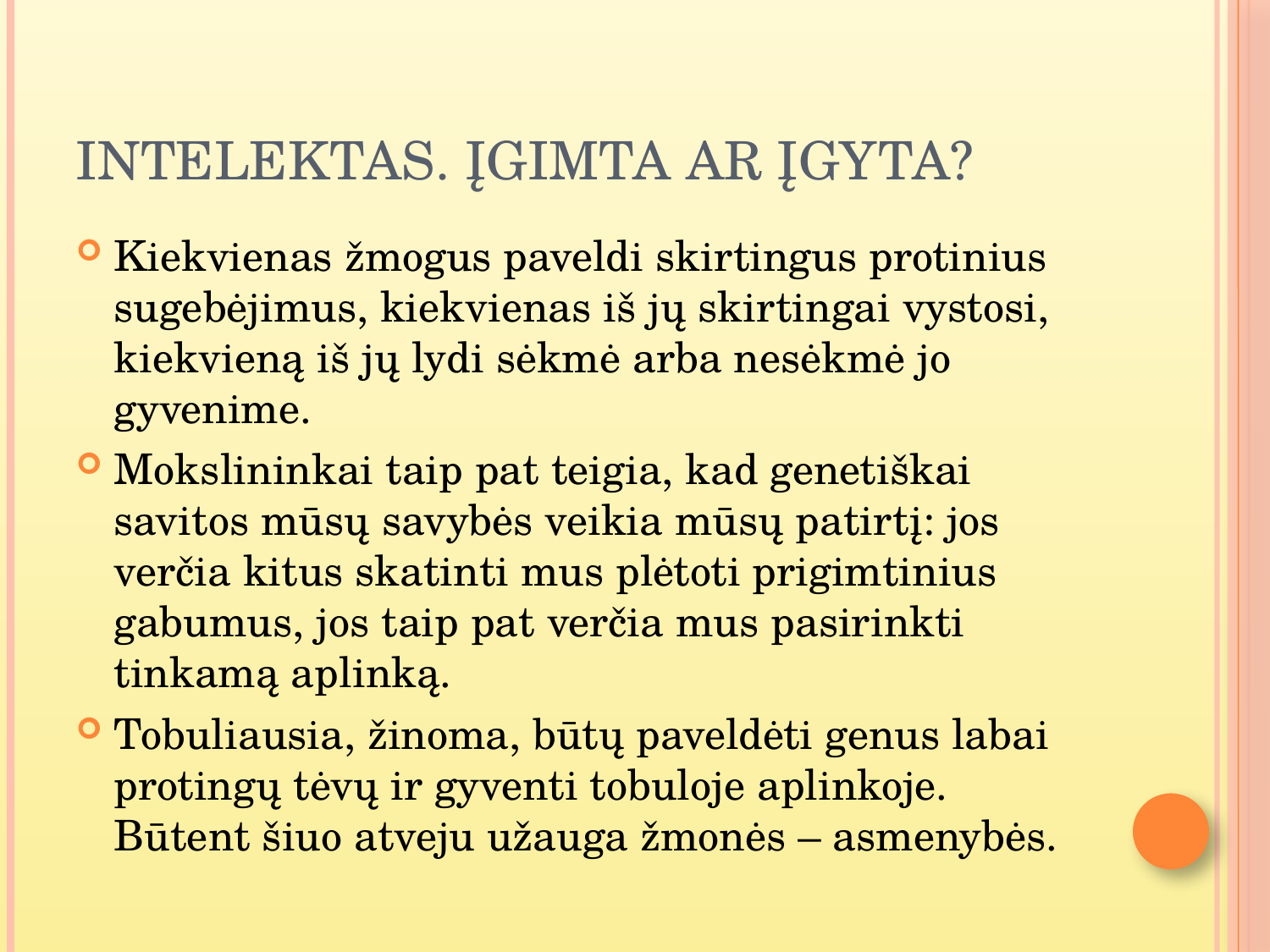

# Intelektas. Įgimta ar įgyta?
Kiekvienas žmogus paveldi skirtingus protinius sugebėjimus, kiekvienas iš jų skirtingai vystosi, kiekvieną iš jų lydi sėkmė arba nesėkmė jo gyvenime.
Mokslininkai taip pat teigia, kad genetiškai savitos mūsų savybės veikia mūsų patirtį: jos verčia kitus skatinti mus plėtoti prigimtinius gabumus, jos taip pat verčia mus pasirinkti tinkamą aplinką.
Tobuliausia, žinoma, būtų paveldėti genus labai protingų tėvų ir gyventi tobuloje aplinkoje. Būtent šiuo atveju užauga žmonės – asmenybės.